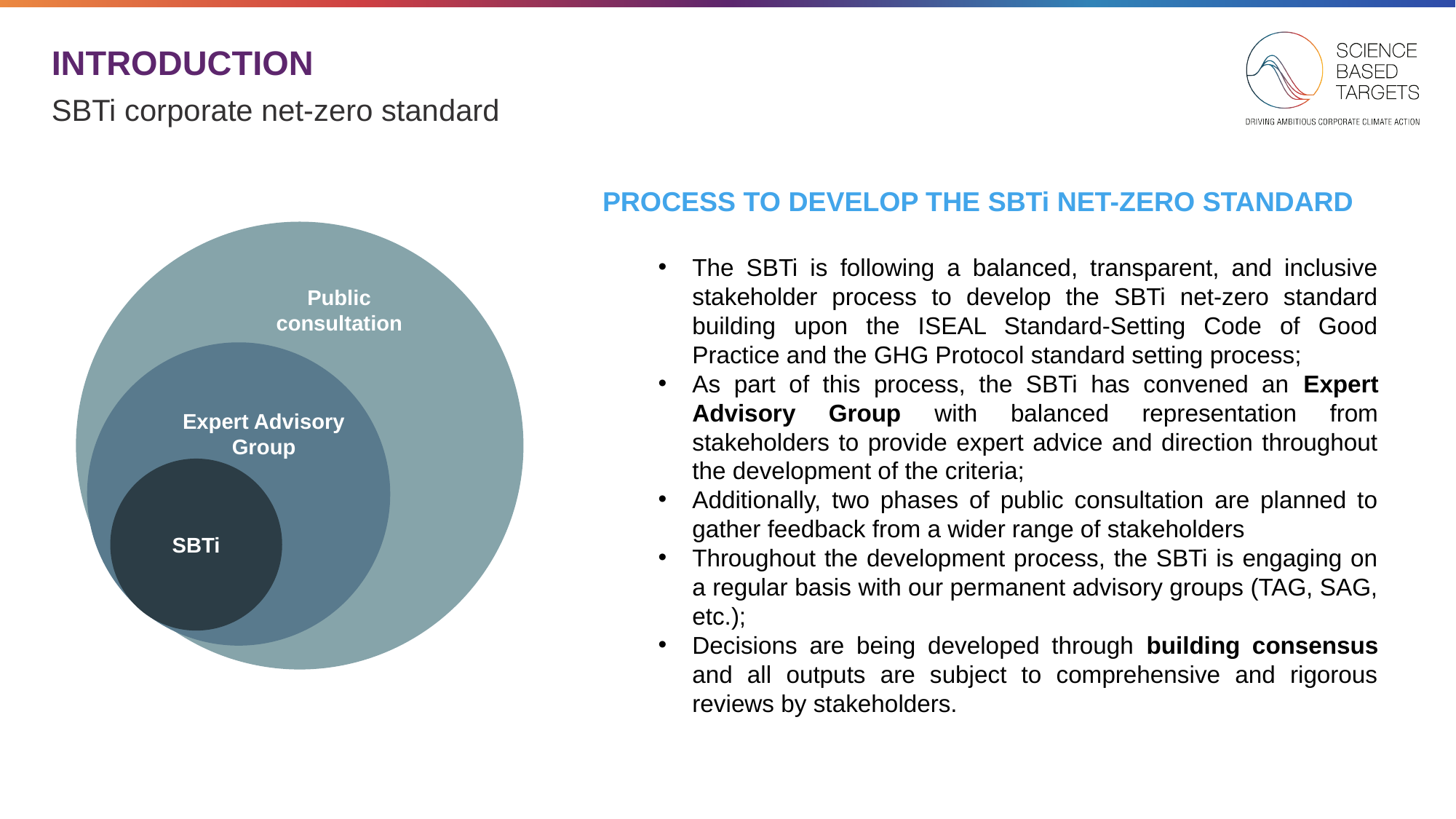

# INTRODUCTION
SBTi corporate net-zero standard
PROCESS TO DEVELOP THE SBTi NET-ZERO STANDARD

Public consultation

Expert Advisory Group

SBTi
The SBTi is following a balanced, transparent, and inclusive stakeholder process to develop the SBTi net-zero standard building upon the ISEAL Standard-Setting Code of Good Practice and the GHG Protocol standard setting process;
As part of this process, the SBTi has convened an Expert Advisory Group with balanced representation from stakeholders to provide expert advice and direction throughout the development of the criteria;
Additionally, two phases of public consultation are planned to gather feedback from a wider range of stakeholders
Throughout the development process, the SBTi is engaging on a regular basis with our permanent advisory groups (TAG, SAG, etc.);
Decisions are being developed through building consensus and all outputs are subject to comprehensive and rigorous reviews by stakeholders.